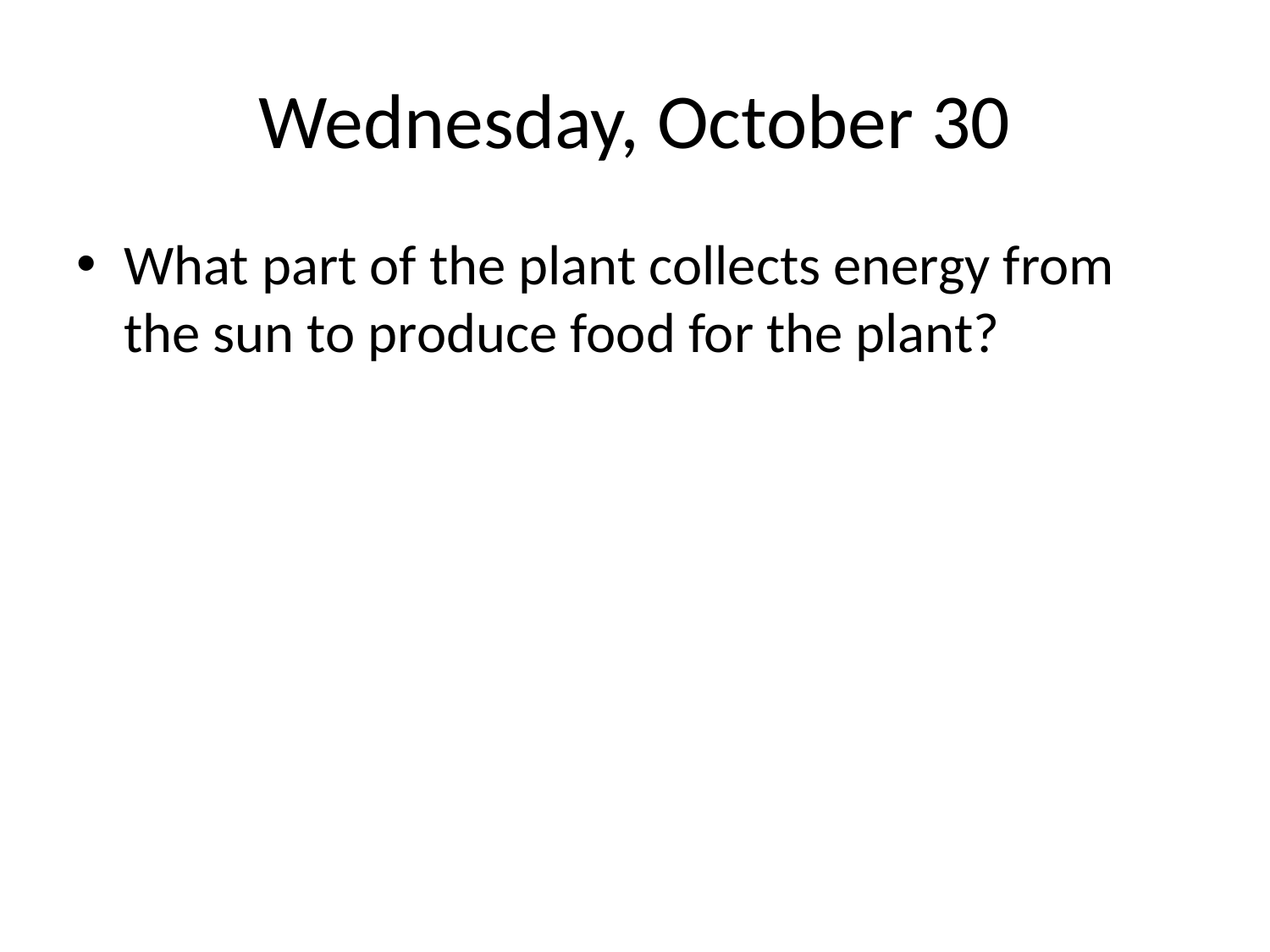

# Wednesday, October 30
What part of the plant collects energy from the sun to produce food for the plant?